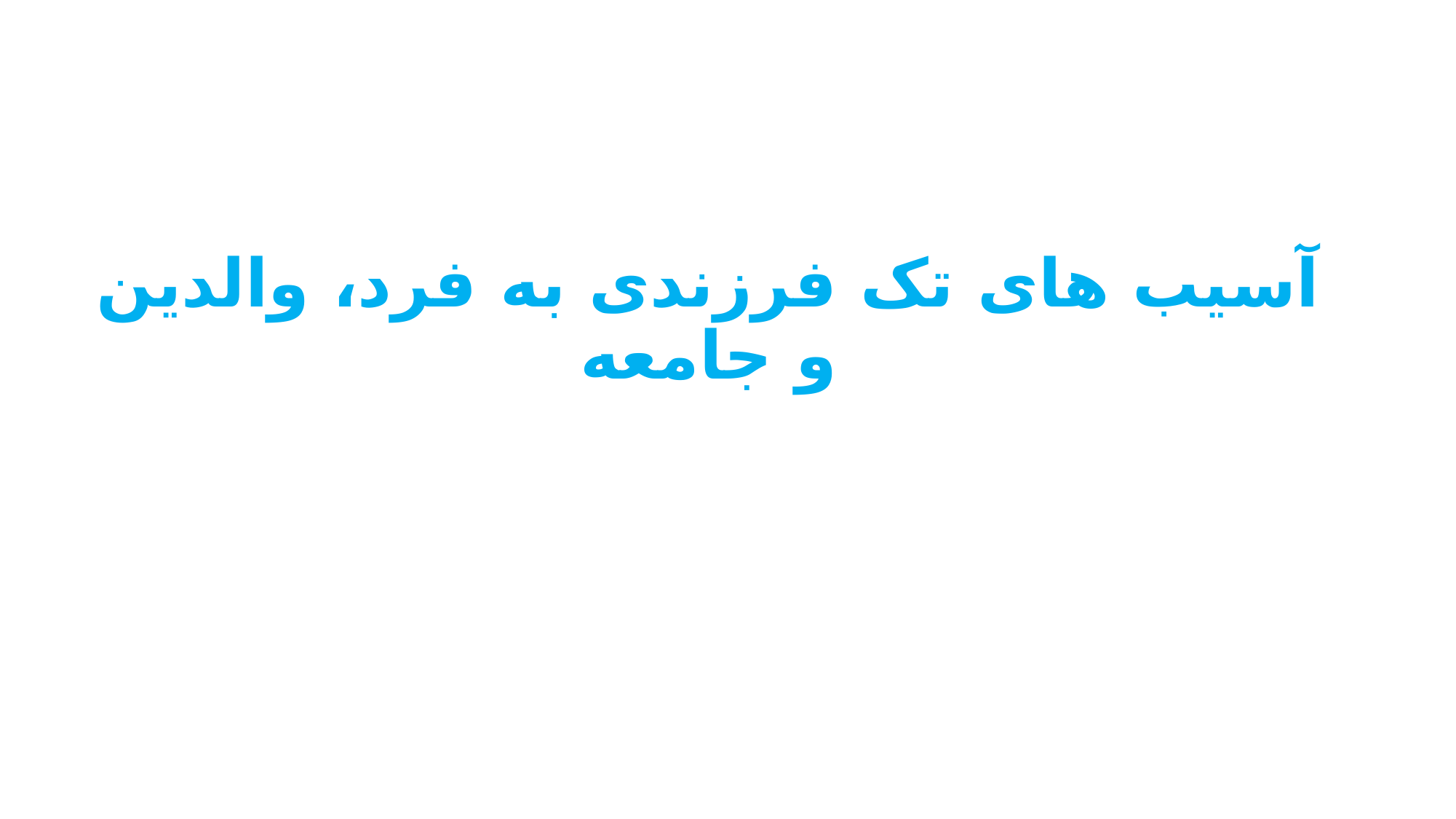

آسیب های تک فرزندی به فرد، والدین و جامعه